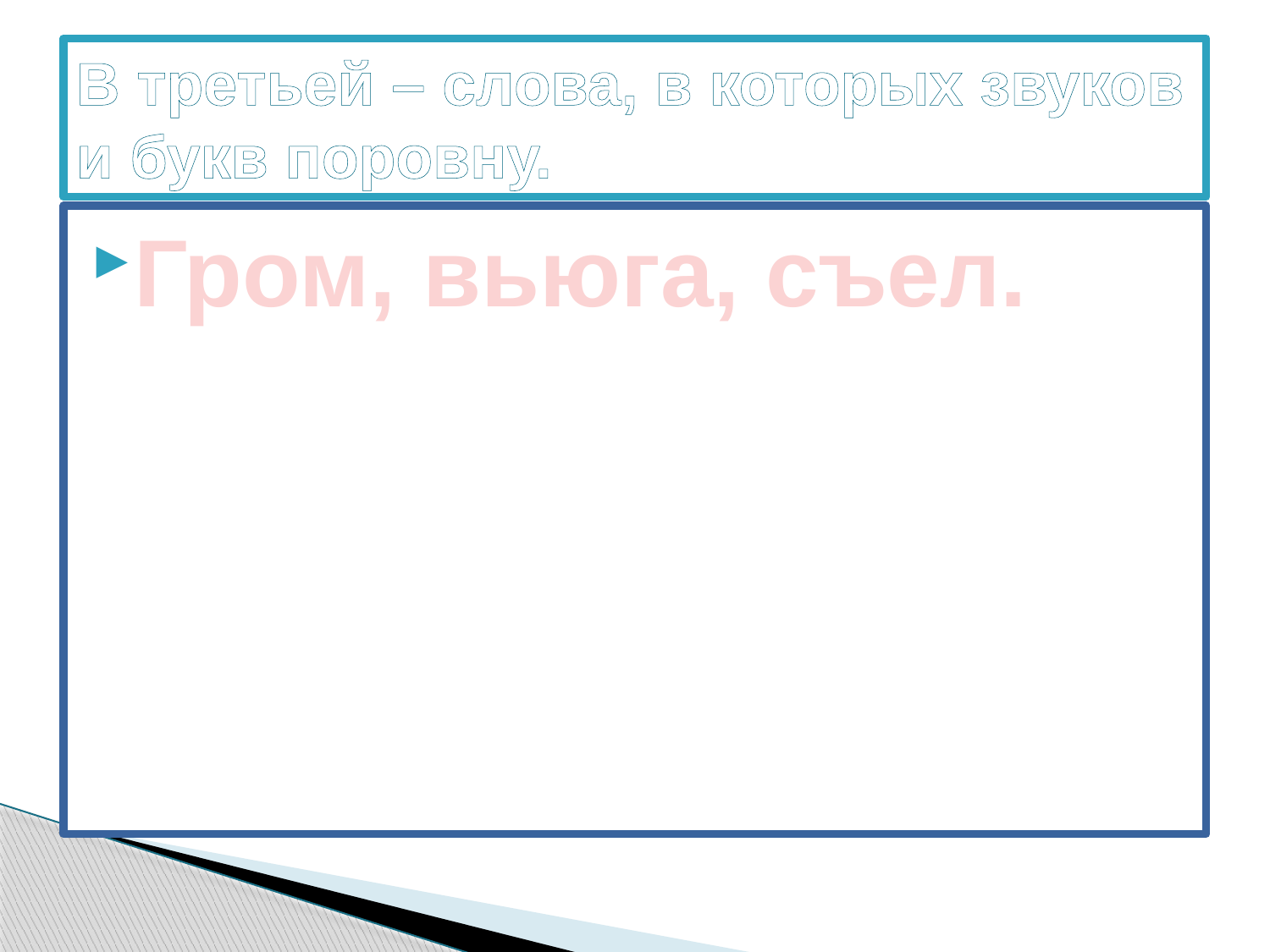

# В третьей – слова, в которых звуков и букв поровну.
Гром, вьюга, съел.